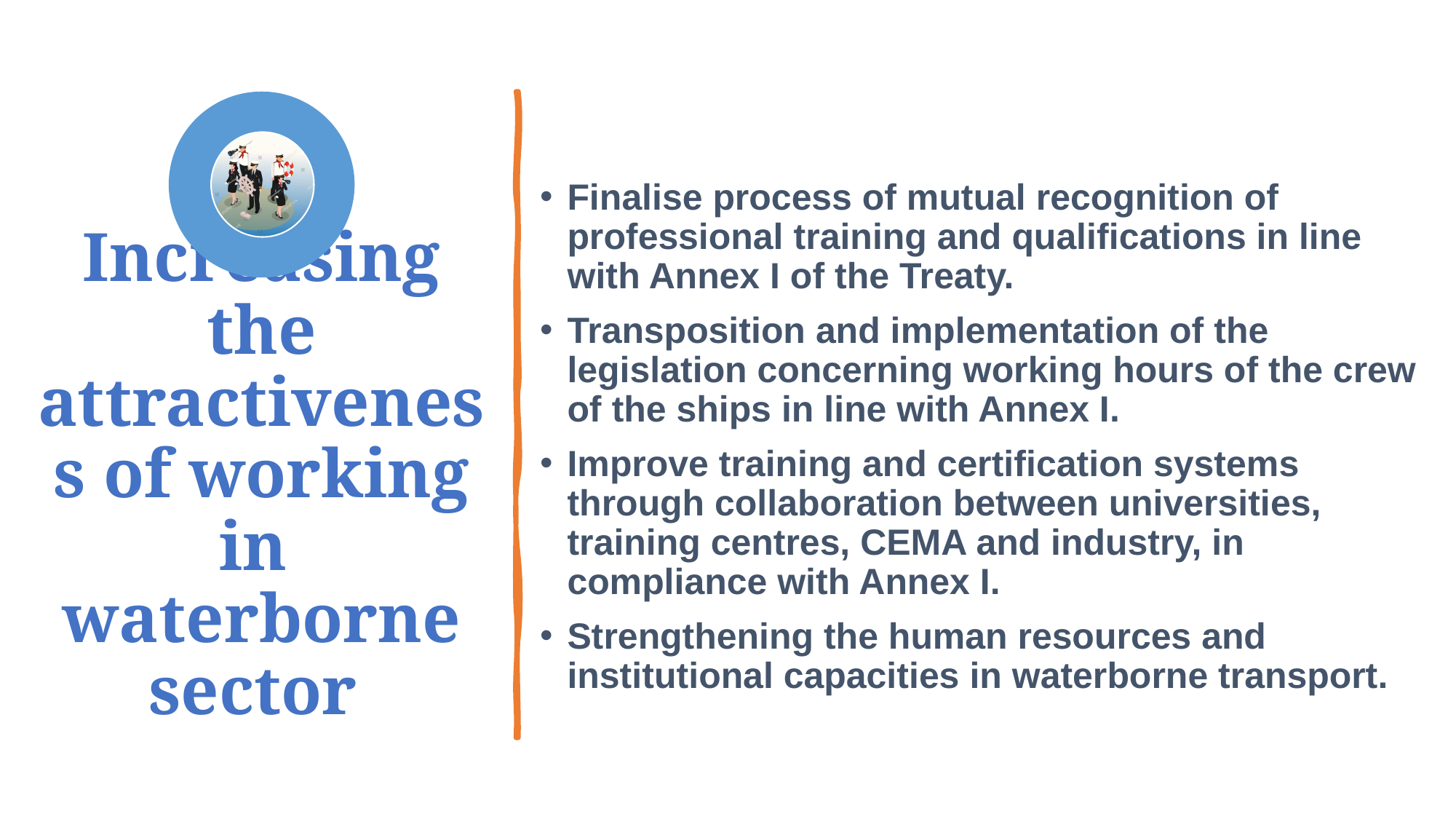

# Increasing the attractiveness of working in  waterborne sector

Finalise process of mutual recognition of professional training and qualifications in line with Annex I of the Treaty.
Transposition and implementation of the legislation concerning working hours of the crew of the ships in line with Annex I.
Improve training and certification systems through collaboration between universities, training centres, CEMA and industry, in compliance with Annex I.
Strengthening the human resources and institutional capacities in waterborne transport.